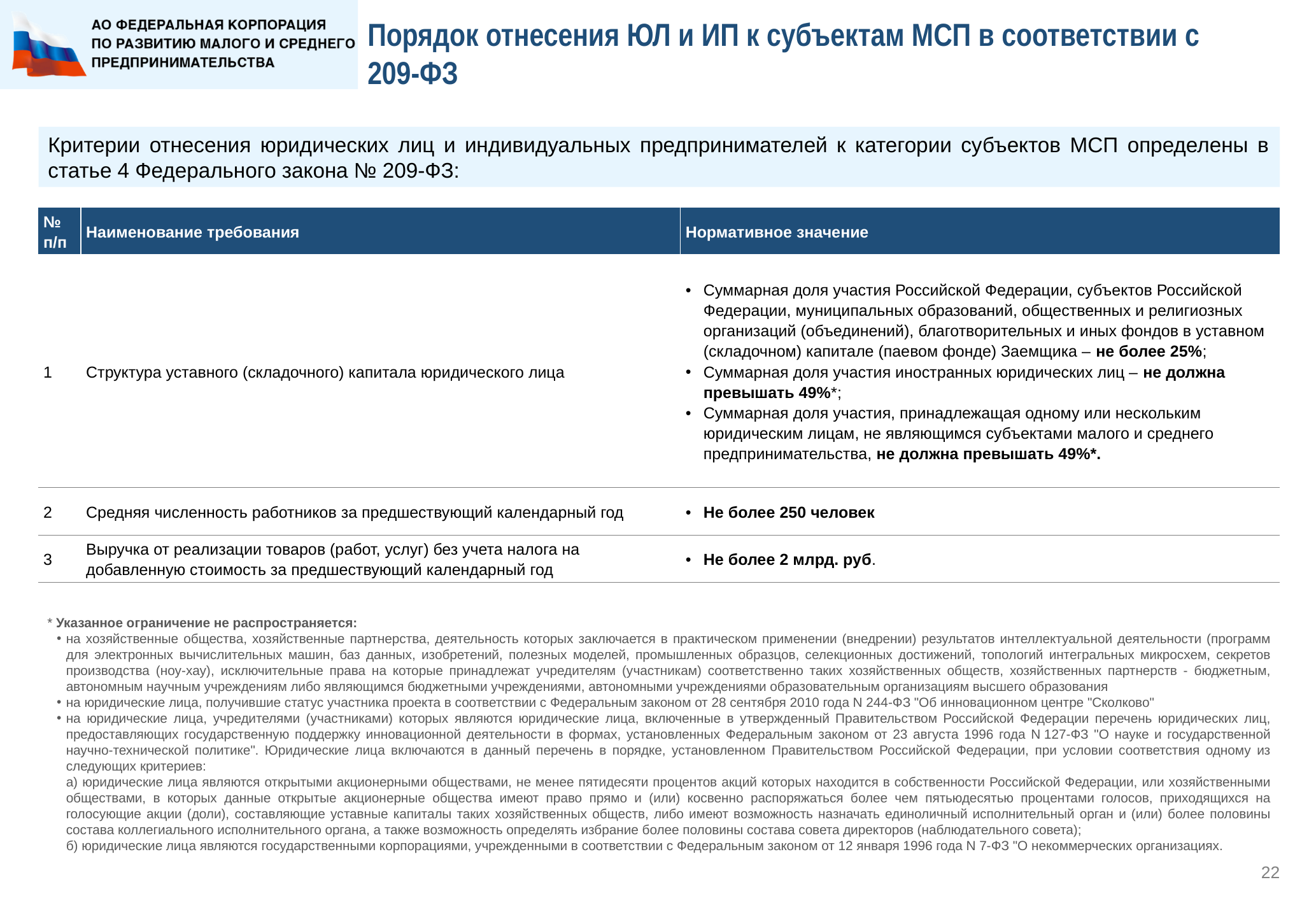

# Порядок отнесения ЮЛ и ИП к субъектам МСП в соответствии с 209-ФЗ
Критерии отнесения юридических лиц и индивидуальных предпринимателей к категории субъектов МСП определены в статье 4 Федерального закона № 209-ФЗ:
| № п/п | Наименование требования | Нормативное значение |
| --- | --- | --- |
| 1 | Структура уставного (складочного) капитала юридического лица | Суммарная доля участия Российской Федерации, субъектов Российской Федерации, муниципальных образований, общественных и религиозных организаций (объединений), благотворительных и иных фондов в уставном (складочном) капитале (паевом фонде) Заемщика – не более 25%; Суммарная доля участия иностранных юридических лиц – не должна превышать 49%\*; Суммарная доля участия, принадлежащая одному или нескольким юридическим лицам, не являющимся субъектами малого и среднего предпринимательства, не должна превышать 49%\*. |
| 2 | Средняя численность работников за предшествующий календарный год | Не более 250 человек |
| 3 | Выручка от реализации товаров (работ, услуг) без учета налога на добавленную стоимость за предшествующий календарный год | Не более 2 млрд. руб. |

* Указанное ограничение не распространяется:
на хозяйственные общества, хозяйственные партнерства, деятельность которых заключается в практическом применении (внедрении) результатов интеллектуальной деятельности (программ для электронных вычислительных машин, баз данных, изобретений, полезных моделей, промышленных образцов, селекционных достижений, топологий интегральных микросхем, секретов производства (ноу-хау), исключительные права на которые принадлежат учредителям (участникам) соответственно таких хозяйственных обществ, хозяйственных партнерств - бюджетным, автономным научным учреждениям либо являющимся бюджетными учреждениями, автономными учреждениями образовательным организациям высшего образования
на юридические лица, получившие статус участника проекта в соответствии с Федеральным законом от 28 сентября 2010 года N 244-ФЗ "Об инновационном центре "Сколково"
на юридические лица, учредителями (участниками) которых являются юридические лица, включенные в утвержденный Правительством Российской Федерации перечень юридических лиц, предоставляющих государственную поддержку инновационной деятельности в формах, установленных Федеральным законом от 23 августа 1996 года N 127-ФЗ "О науке и государственной научно-технической политике". Юридические лица включаются в данный перечень в порядке, установленном Правительством Российской Федерации, при условии соответствия одному из следующих критериев:
а) юридические лица являются открытыми акционерными обществами, не менее пятидесяти процентов акций которых находится в собственности Российской Федерации, или хозяйственными обществами, в которых данные открытые акционерные общества имеют право прямо и (или) косвенно распоряжаться более чем пятьюдесятью процентами голосов, приходящихся на голосующие акции (доли), составляющие уставные капиталы таких хозяйственных обществ, либо имеют возможность назначать единоличный исполнительный орган и (или) более половины состава коллегиального исполнительного органа, а также возможность определять избрание более половины состава совета директоров (наблюдательного совета);
б) юридические лица являются государственными корпорациями, учрежденными в соответствии с Федеральным законом от 12 января 1996 года N 7-ФЗ "О некоммерческих организациях.